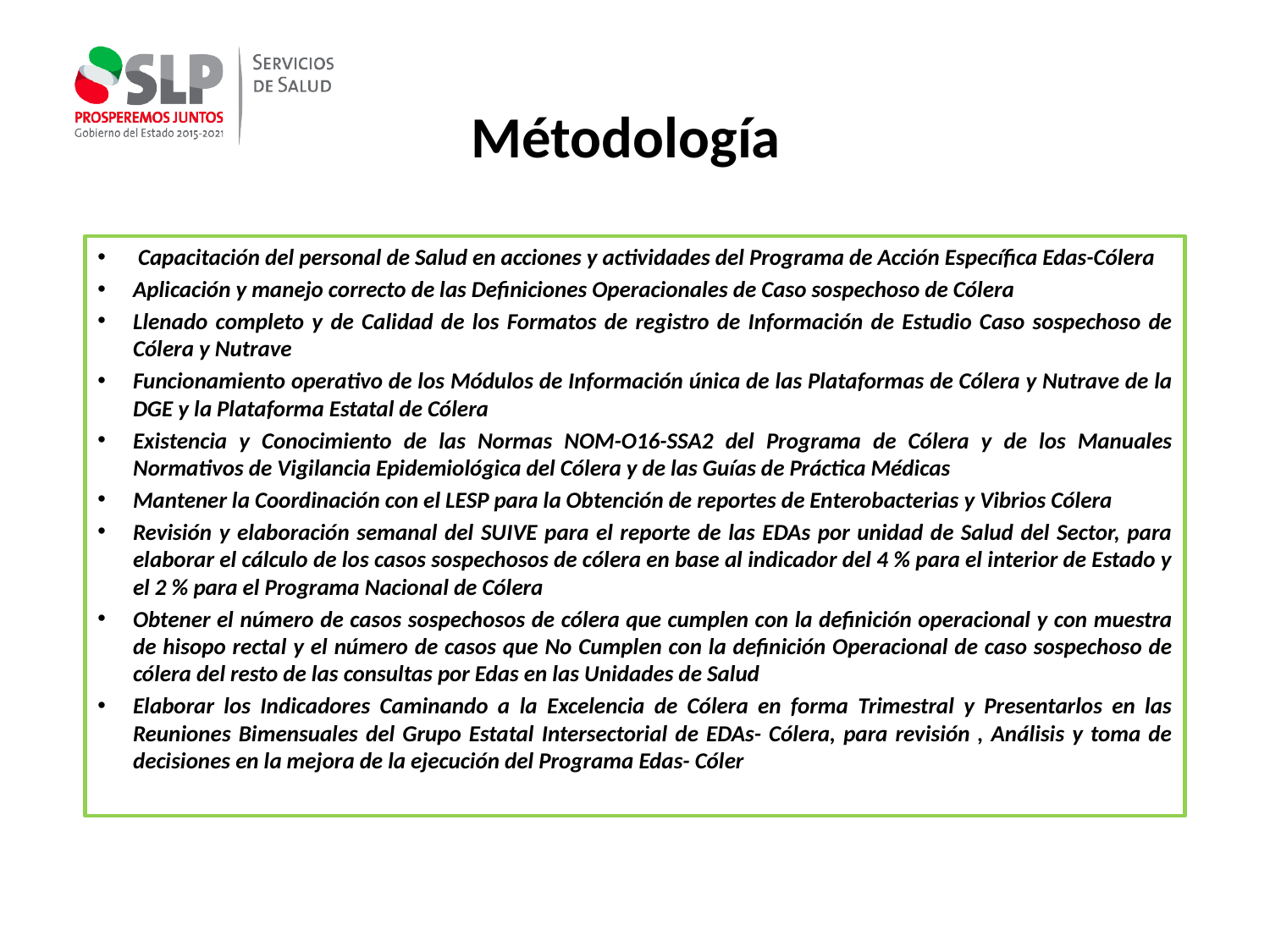

# Métodología
 Capacitación del personal de Salud en acciones y actividades del Programa de Acción Específica Edas-Cólera
Aplicación y manejo correcto de las Definiciones Operacionales de Caso sospechoso de Cólera
Llenado completo y de Calidad de los Formatos de registro de Información de Estudio Caso sospechoso de Cólera y Nutrave
Funcionamiento operativo de los Módulos de Información única de las Plataformas de Cólera y Nutrave de la DGE y la Plataforma Estatal de Cólera
Existencia y Conocimiento de las Normas NOM-O16-SSA2 del Programa de Cólera y de los Manuales Normativos de Vigilancia Epidemiológica del Cólera y de las Guías de Práctica Médicas
Mantener la Coordinación con el LESP para la Obtención de reportes de Enterobacterias y Vibrios Cólera
Revisión y elaboración semanal del SUIVE para el reporte de las EDAs por unidad de Salud del Sector, para elaborar el cálculo de los casos sospechosos de cólera en base al indicador del 4 % para el interior de Estado y el 2 % para el Programa Nacional de Cólera
Obtener el número de casos sospechosos de cólera que cumplen con la definición operacional y con muestra de hisopo rectal y el número de casos que No Cumplen con la definición Operacional de caso sospechoso de cólera del resto de las consultas por Edas en las Unidades de Salud
Elaborar los Indicadores Caminando a la Excelencia de Cólera en forma Trimestral y Presentarlos en las Reuniones Bimensuales del Grupo Estatal Intersectorial de EDAs- Cólera, para revisión , Análisis y toma de decisiones en la mejora de la ejecución del Programa Edas- Cóler